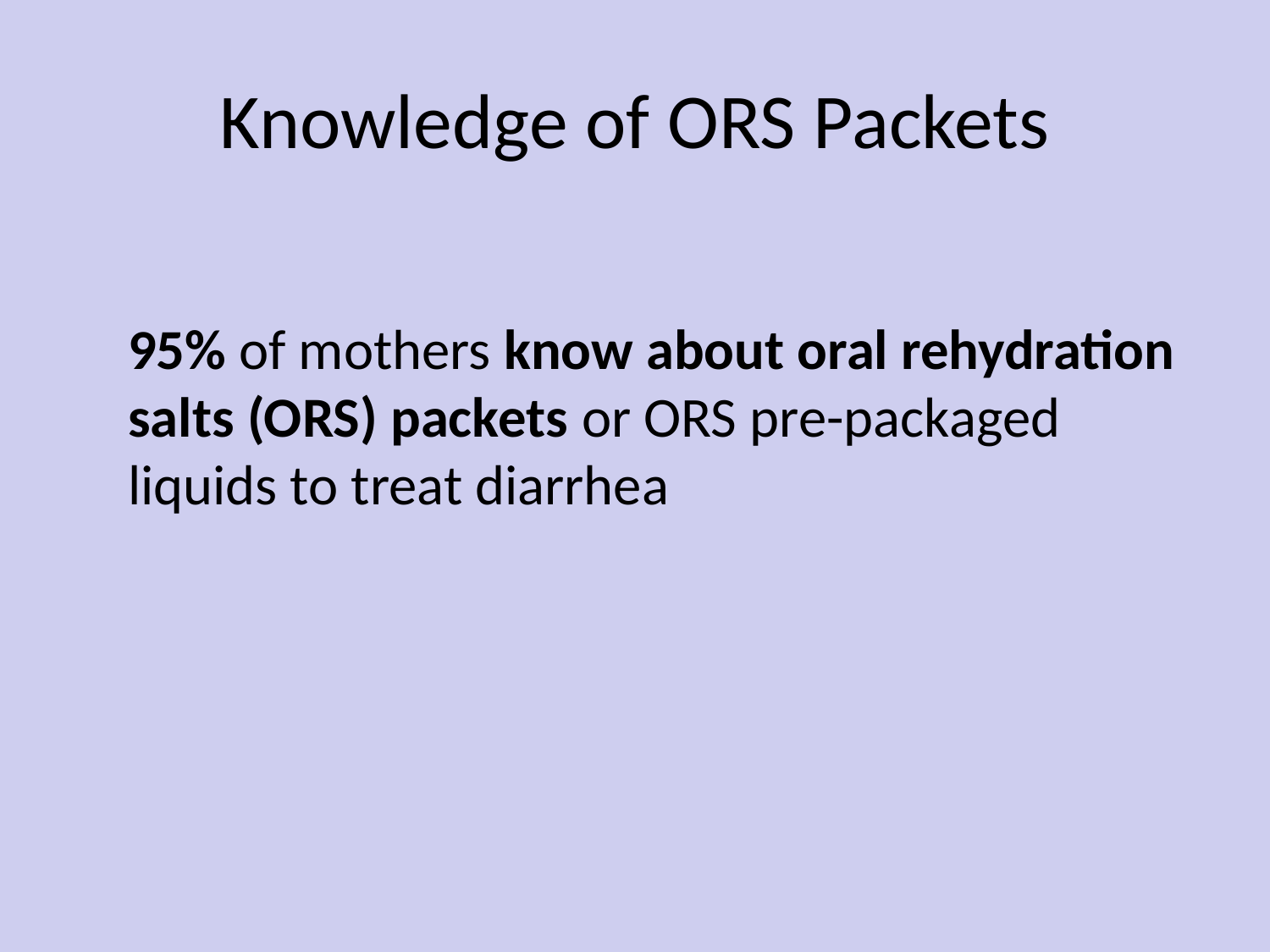

# Knowledge of ORS Packets
	95% of mothers know about oral rehydration salts (ORS) packets or ORS pre-packaged liquids to treat diarrhea